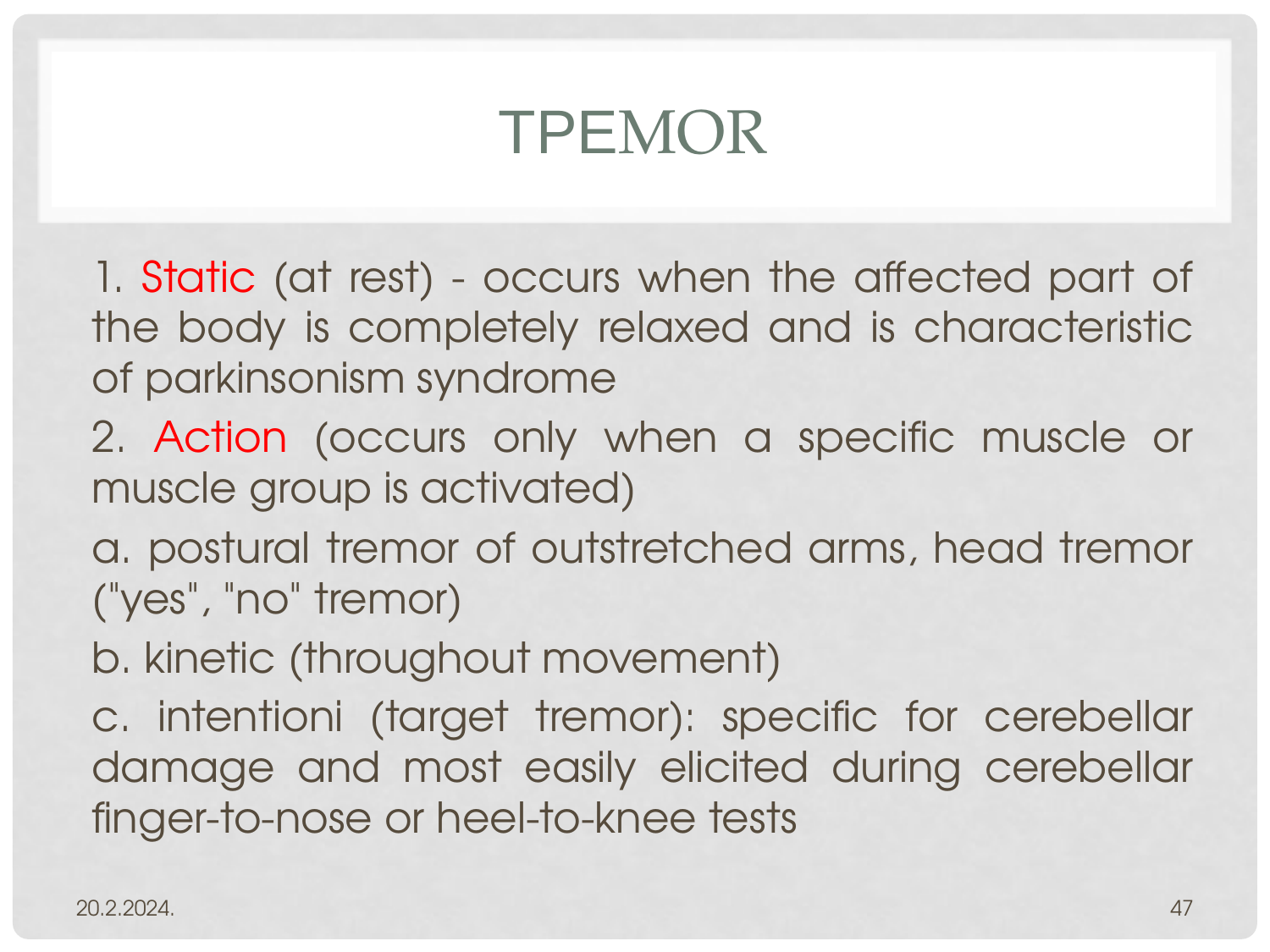

# ТРЕmor
1. Static (at rest) - occurs when the affected part of the body is completely relaxed and is characteristic of parkinsonism syndrome
2. Action (occurs only when a specific muscle or muscle group is activated)
a. postural tremor of outstretched arms, head tremor ("yes", "no" tremor)
b. kinetic (throughout movement)
c. intentioni (target tremor): specific for cerebellar damage and most easily elicited during cerebellar finger-to-nose or heel-to-knee tests
20.2.2024.
47